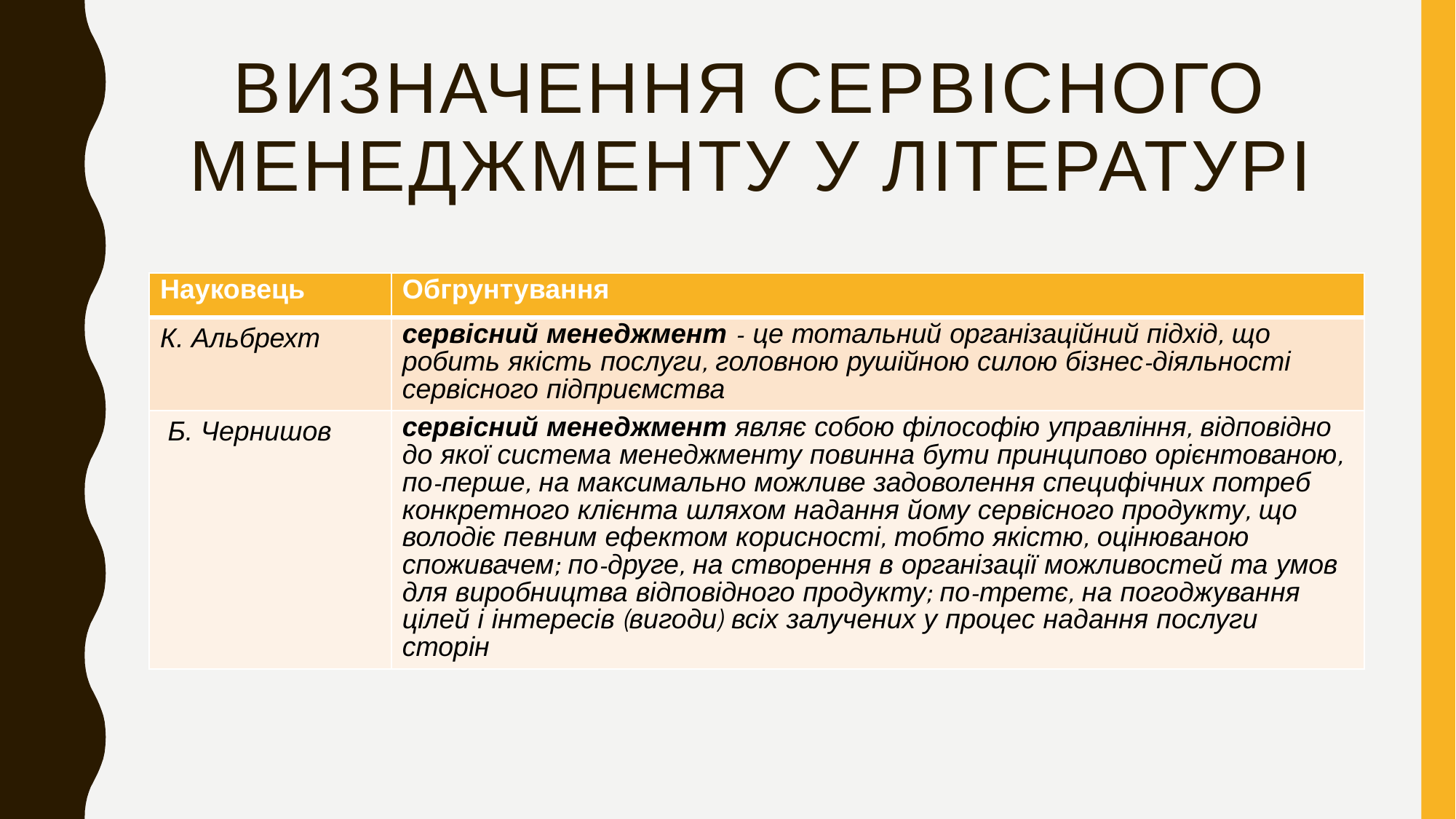

# Визначення сервісного менеджменту у літературі
| Науковець | Обгрунтування |
| --- | --- |
| К. Альбрехт | сервісний менеджмент - це тотальний організаційний підхід, що робить якість послуги, головною рушійною силою бізнес-діяльності сервісного підприємства |
| Б. Чернишов | сервісний менеджмент являє собою філософію управління, відповідно до якої система менеджменту повинна бути принципово орієнтованою, по-перше, на максимально можливе задоволення специфічних потреб конкретного клієнта шляхом надання йому сервісного продукту, що володіє певним ефектом корисності, тобто якістю, оцінюваною споживачем; по-друге, на створення в організації можливостей та умов для виробництва відповідного продукту; по-третє, на погоджування цілей і інтересів (вигоди) всіх залучених у процес надання послуги сторін |